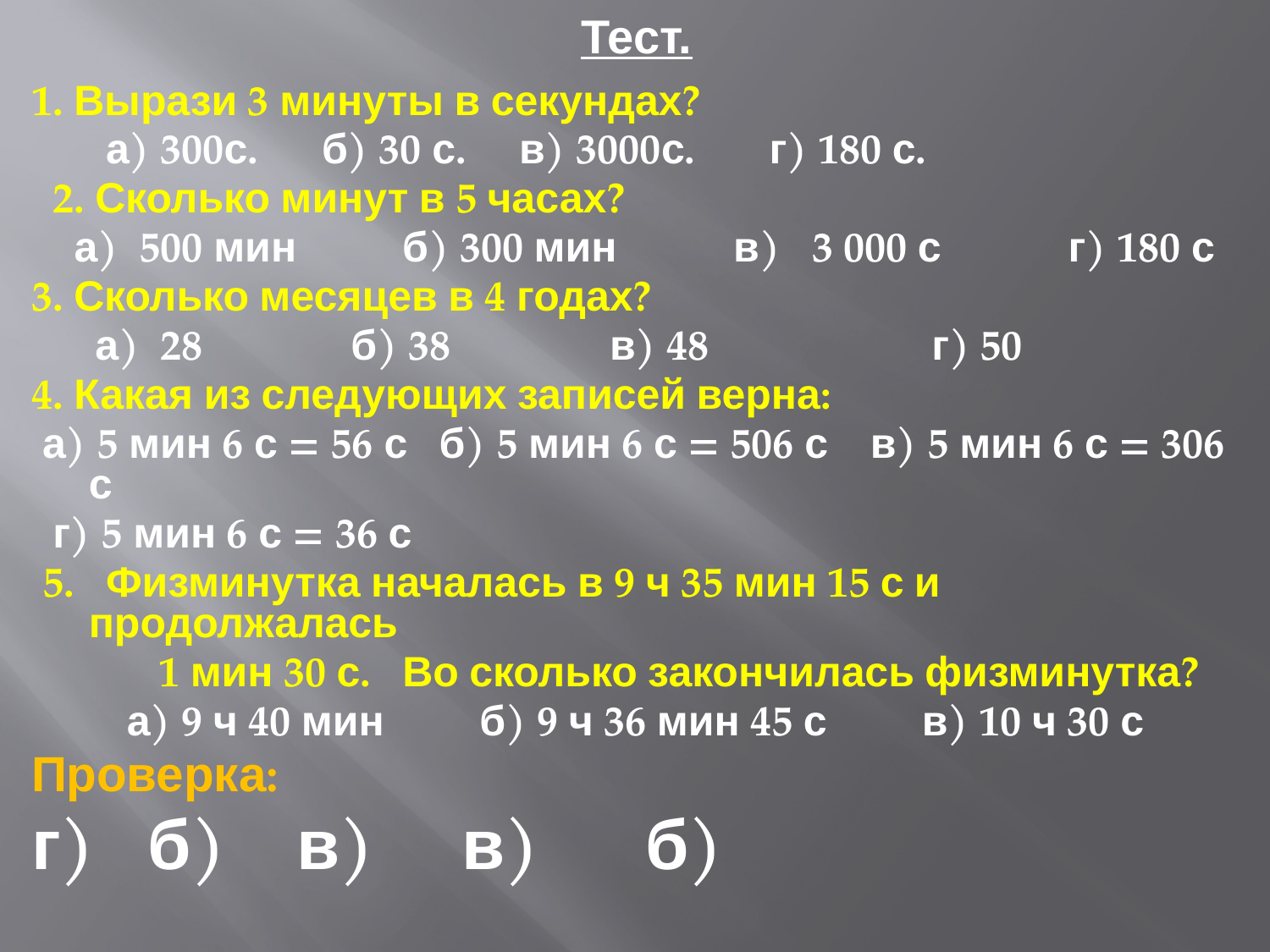

# Тест.
1. Вырази 3 минуты в секундах?
       а) 300с.      б) 30 с.     в) 3000с.       г) 180 с.
  2. Сколько минут в 5 часах?
    а)  500 мин          б) 300 мин           в)   3 000 с            г) 180 с
3. Сколько месяцев в 4 годах?
      а)  28              б) 38               в) 48                     г) 50
4. Какая из следующих записей верна:
 а) 5 мин 6 с = 56 с   б) 5 мин 6 с = 506 с    в) 5 мин 6 с = 306 с
  г) 5 мин 6 с = 36 с
 5.   Физминутка началась в 9 ч 35 мин 15 с и продолжалась
            1 мин 30 с.   Во сколько закончилась физминутка?
         а) 9 ч 40 мин         б) 9 ч 36 мин 45 с         в) 10 ч 30 с
Проверка:
г)   б)    в)     в)      б)